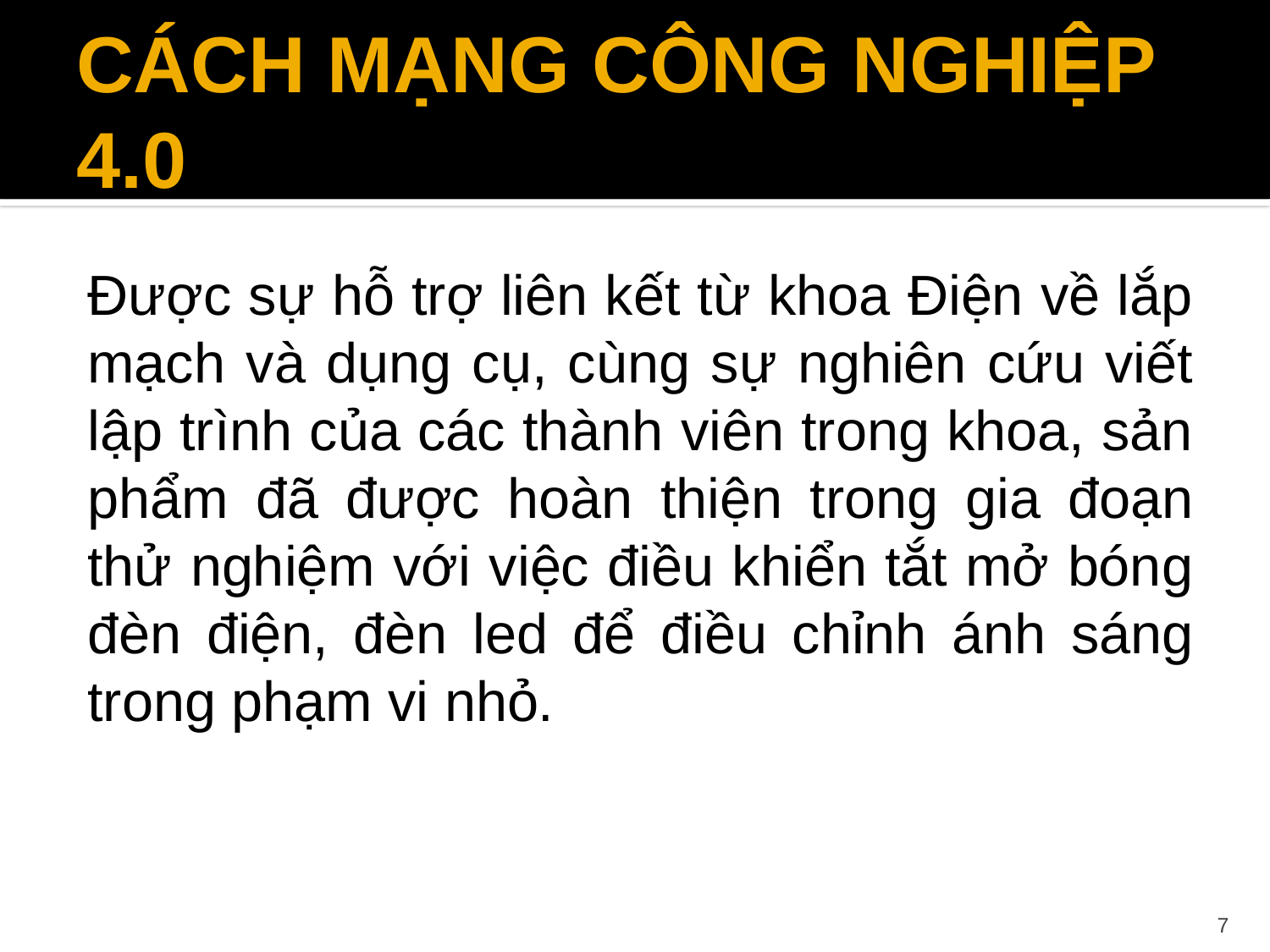

# CÁCH MẠNG CÔNG NGHIỆP 4.0
Được sự hỗ trợ liên kết từ khoa Điện về lắp mạch và dụng cụ, cùng sự nghiên cứu viết lập trình của các thành viên trong khoa, sản phẩm đã được hoàn thiện trong gia đoạn thử nghiệm với việc điều khiển tắt mở bóng đèn điện, đèn led để điều chỉnh ánh sáng trong phạm vi nhỏ.
7